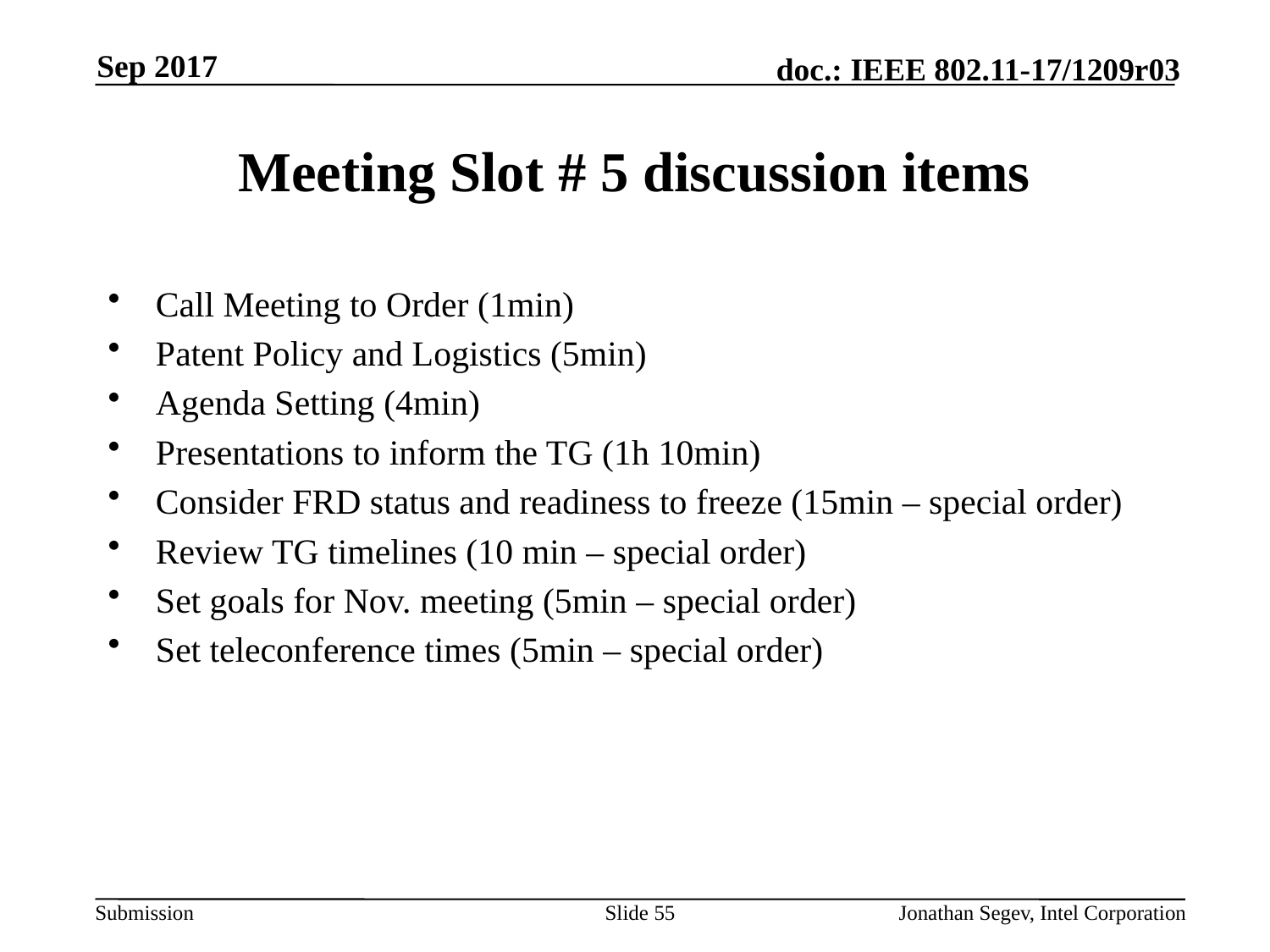

Sep 2017
# Meeting Slot # 5 discussion items
Call Meeting to Order (1min)
Patent Policy and Logistics (5min)
Agenda Setting (4min)
Presentations to inform the TG (1h 10min)
Consider FRD status and readiness to freeze (15min – special order)
Review TG timelines (10 min – special order)
Set goals for Nov. meeting (5min – special order)
Set teleconference times (5min – special order)

Slide 55
Jonathan Segev, Intel Corporation